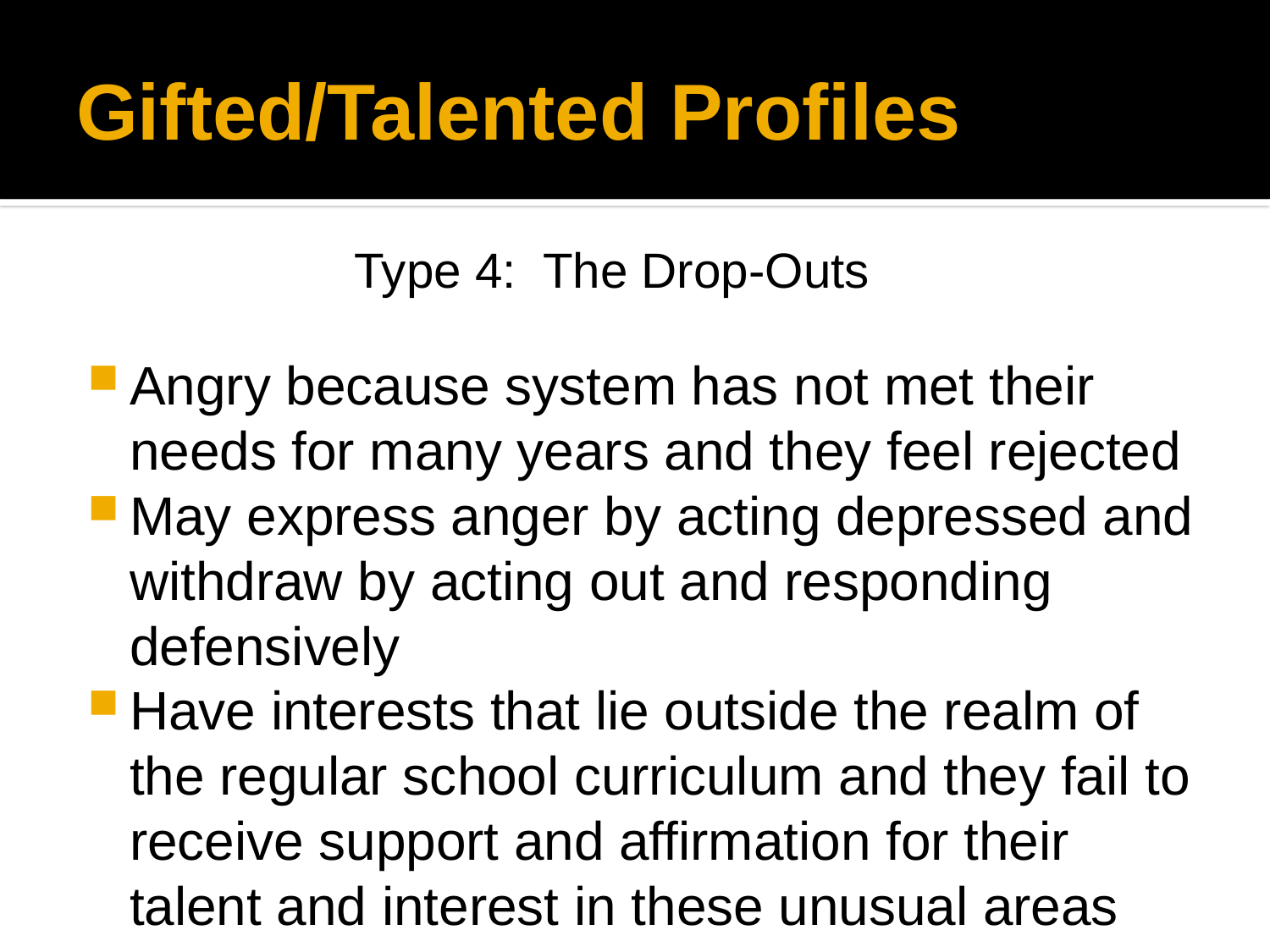

# Gifted/Talented Profiles
Type 4:  The Drop-Outs
Angry because system has not met their needs for many years and they feel rejected
May express anger by acting depressed and withdraw by acting out and responding defensively
Have interests that lie outside the realm of the regular school curriculum and they fail to receive support and affirmation for their talent and interest in these unusual areas